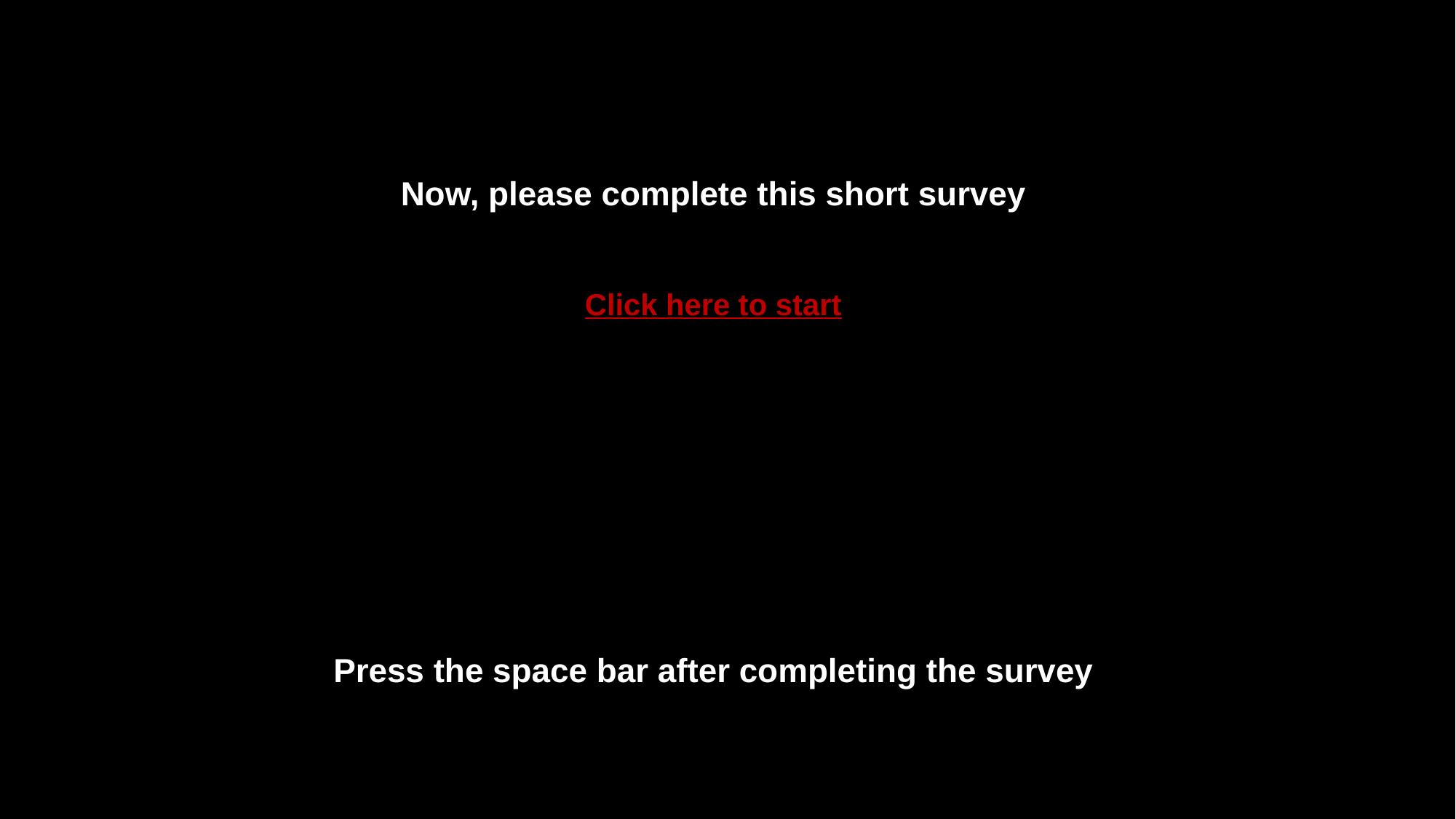

Now, please complete this short survey

Click here to start

Press the space bar after completing the survey